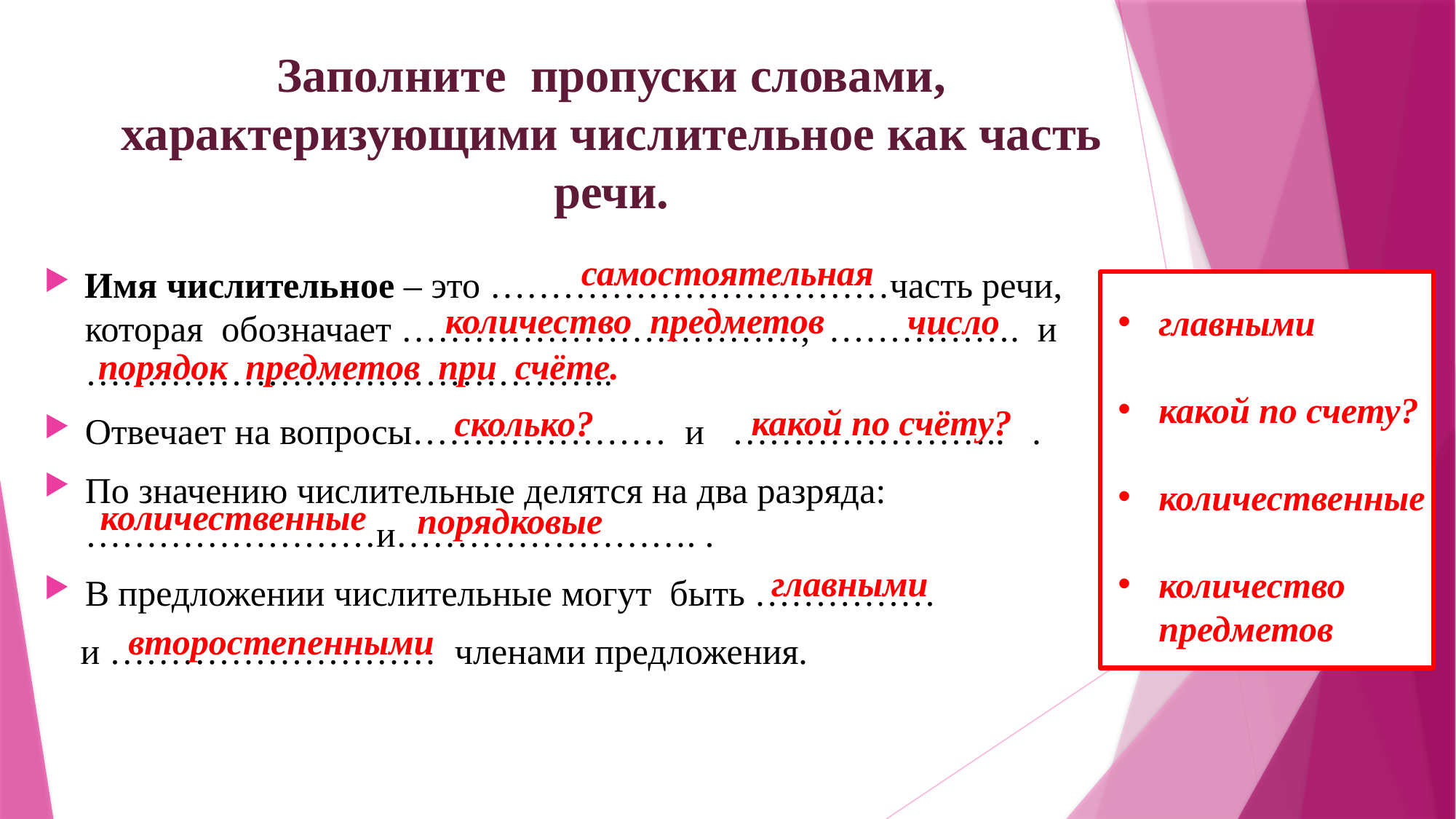

# Заполните  пропуски словами, характеризующими числительное как часть речи.
самостоятельная
Имя числительное – это ……………………………часть речи, которая  обозначает ……………………………,  …………….  и   ……………………………………..
Отвечает на вопросы…………………  и   …………………..   .
По значению числительные делятся на два разряда: ……………………и……………………. .
В предложении числительные могут  быть ……………
    и ………………………  членами предложения.

количество  предметов
число
главными

какой по счету?

количественные

количество предметов

порядок  предметов  при  счёте.
какой по счёту?
сколько?
количественные
порядковые
главными
второстепенными